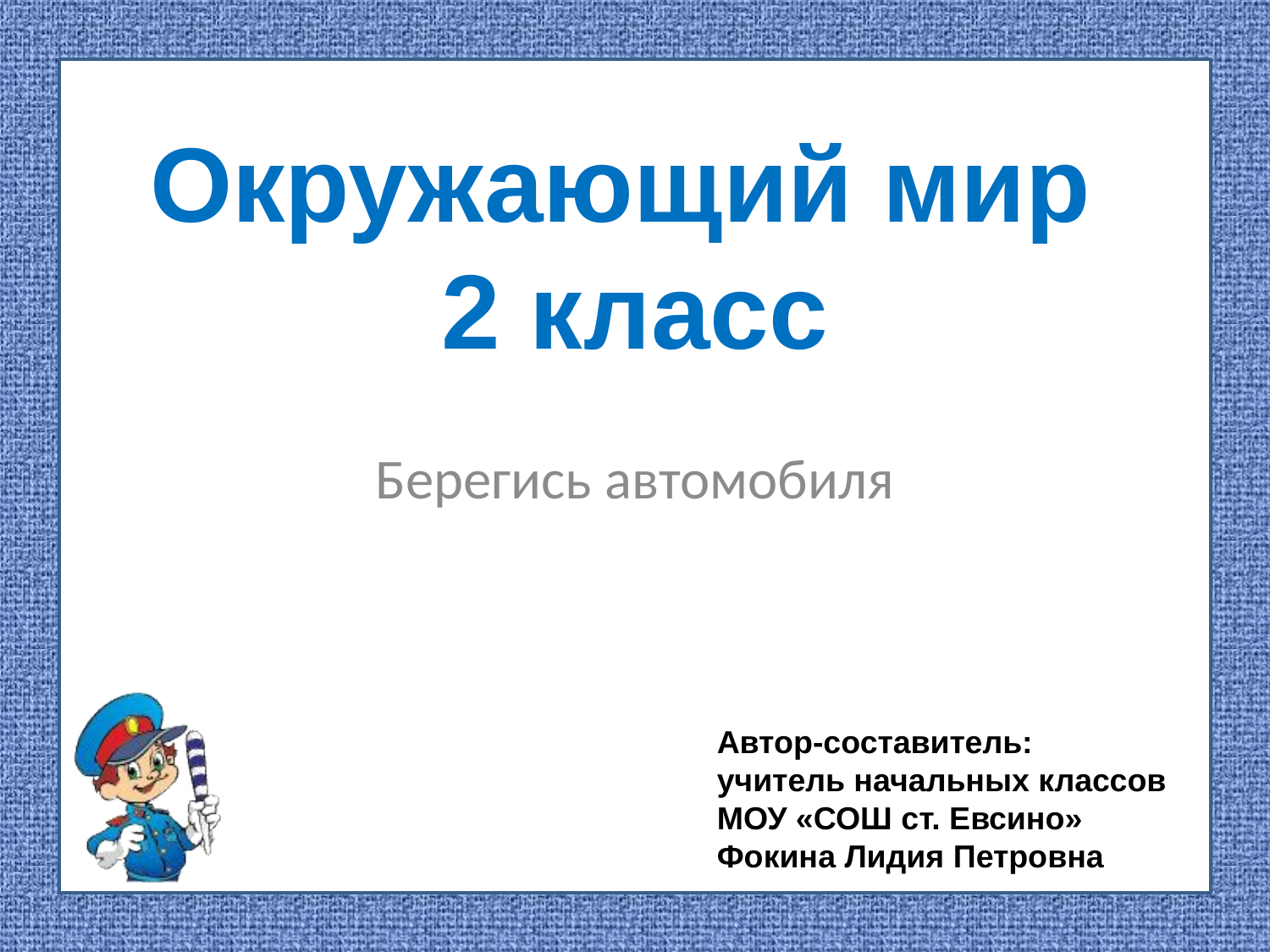

# Окружающий мир 2 класс
Берегись автомобиля
Автор-составитель:
учитель начальных классов
МОУ «СОШ ст. Евсино»
Фокина Лидия Петровна